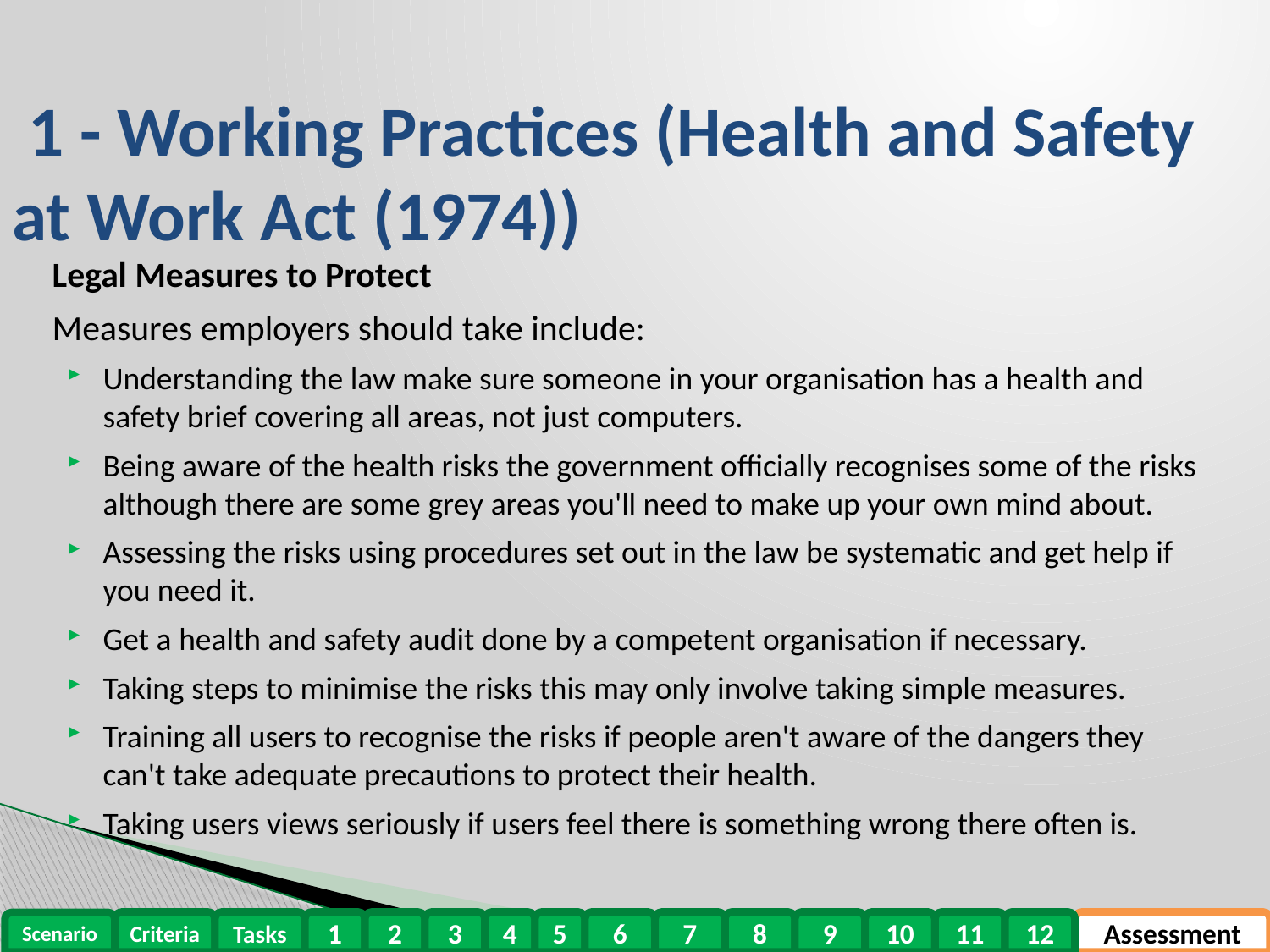

# 1 - Working Practices (Health and Safety at Work Act (1974))
Legal Measures to Protect
Measures employers should take include:
Understanding the law make sure someone in your organisation has a health and safety brief covering all areas, not just computers.
Being aware of the health risks the government officially recognises some of the risks although there are some grey areas you'll need to make up your own mind about.
Assessing the risks using procedures set out in the law be systematic and get help if you need it.
Get a health and safety audit done by a competent organisation if necessary.
Taking steps to minimise the risks this may only involve taking simple measures.
Training all users to recognise the risks if people aren't aware of the dangers they can't take adequate precautions to protect their health.
Taking users views seriously if users feel there is something wrong there often is.